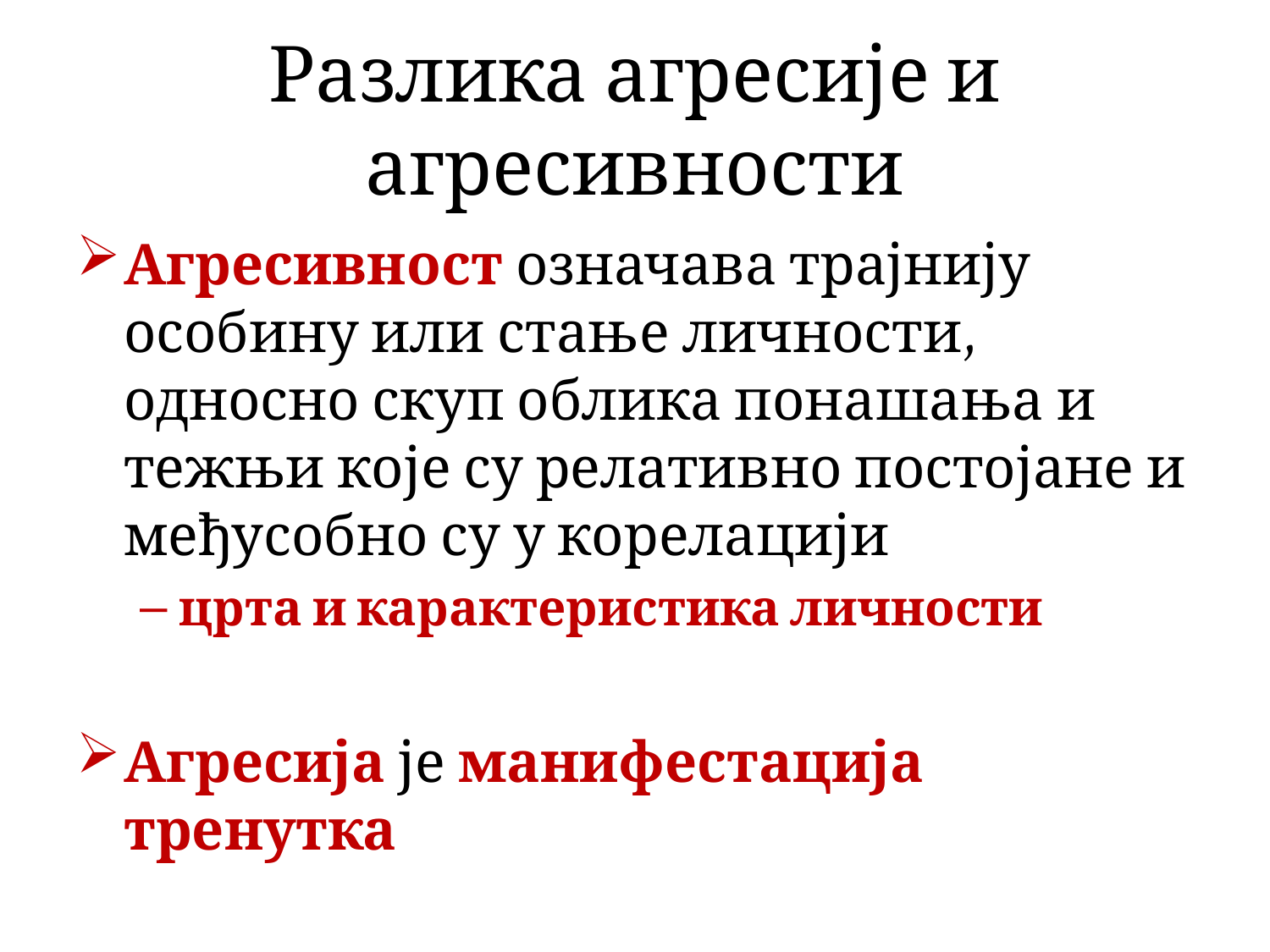

# Разлика агресије и агресивности
Агресивност означава трајнију особину или стање личности, односно скуп облика понашања и тежњи које су релативно постојане и међусобно су у корелацији
црта и карактеристика личности

Агресија је манифестација тренутка